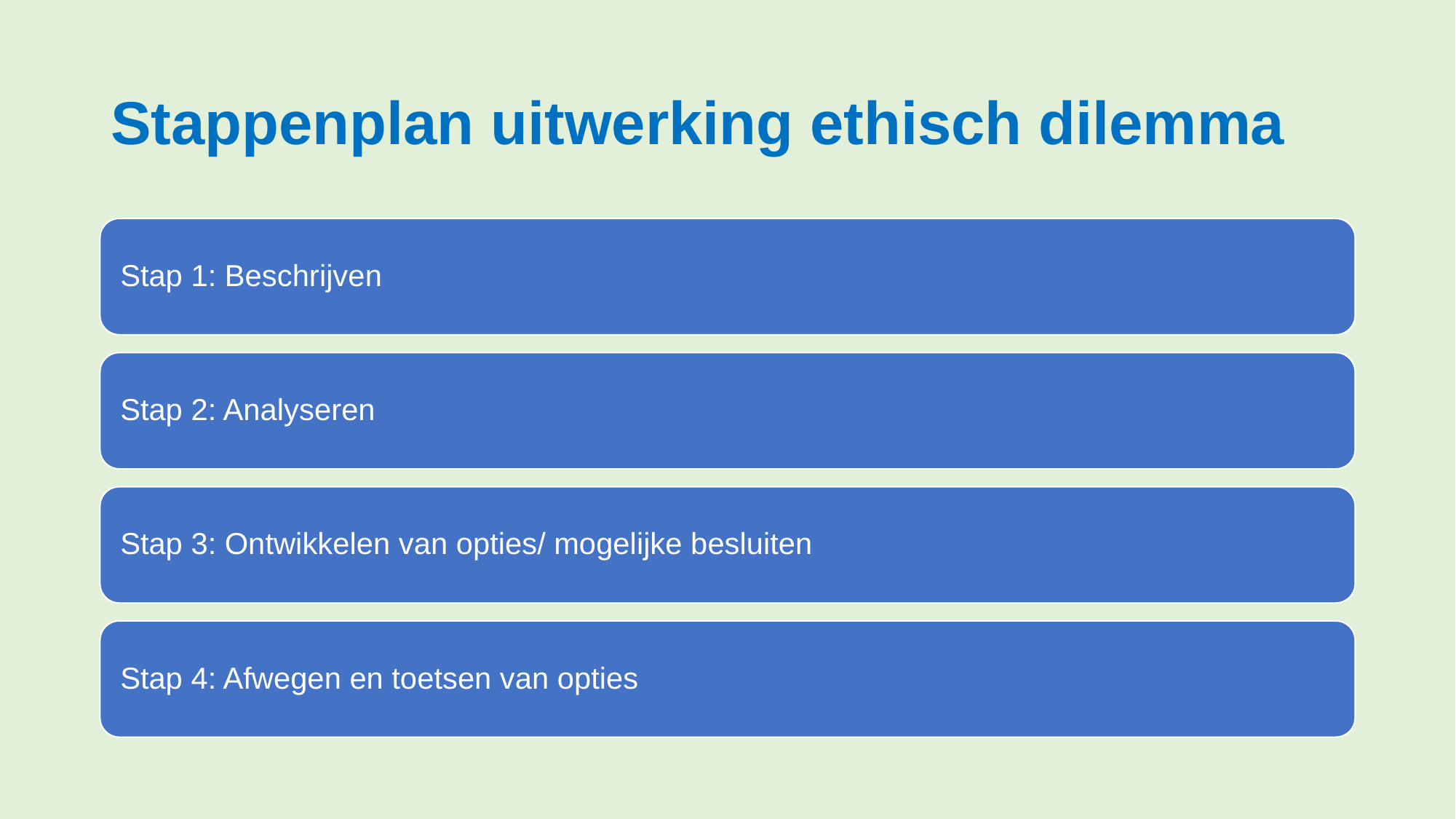

# Stappenplan uitwerking ethisch dilemma
Stap 1: Beschrijven
Stap 2: Analyseren
Stap 3: Ontwikkelen van opties/ mogelijke besluiten
Stap 4: Afwegen en toetsen van opties